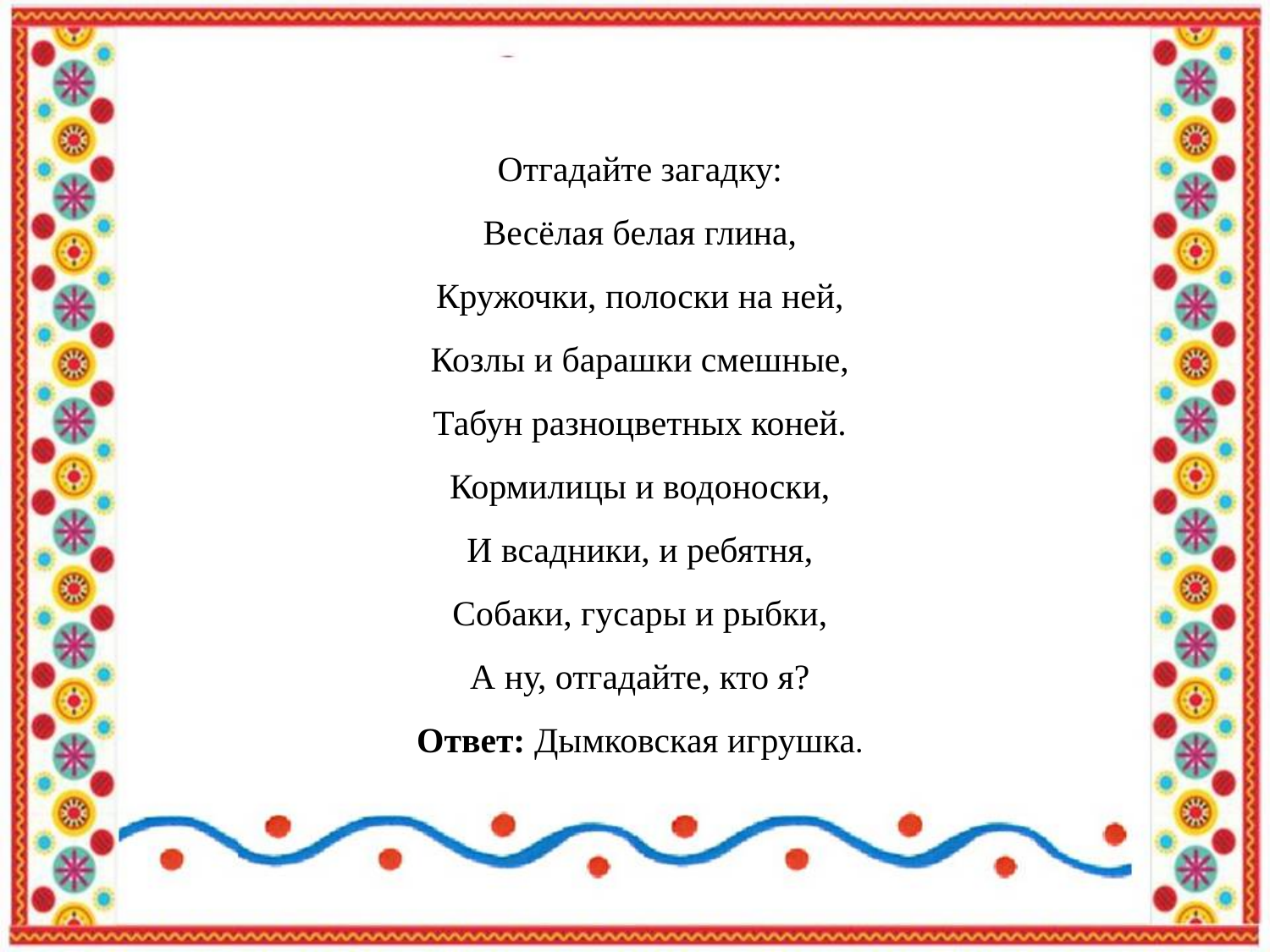

Отгадайте загадку:
Весёлая белая глина,
Кружочки, полоски на ней,
Козлы и барашки смешные,
Табун разноцветных коней.
Кормилицы и водоноски,
И всадники, и ребятня,
Собаки, гусары и рыбки,
А ну, отгадайте, кто я?
Ответ: Дымковская игрушка.